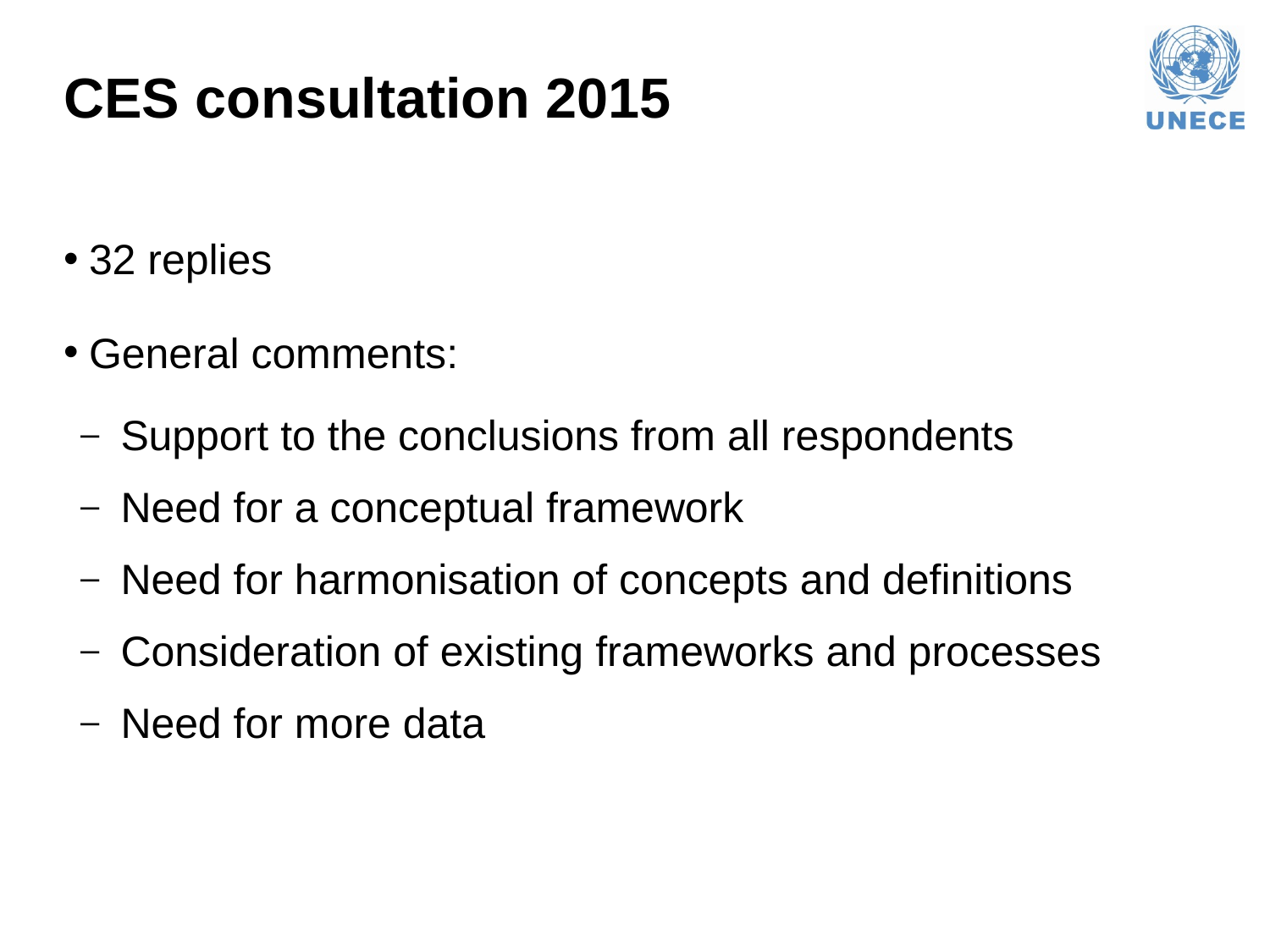

# CES consultation 2015
32 replies
General comments:
Support to the conclusions from all respondents
Need for a conceptual framework
Need for harmonisation of concepts and definitions
Consideration of existing frameworks and processes
Need for more data